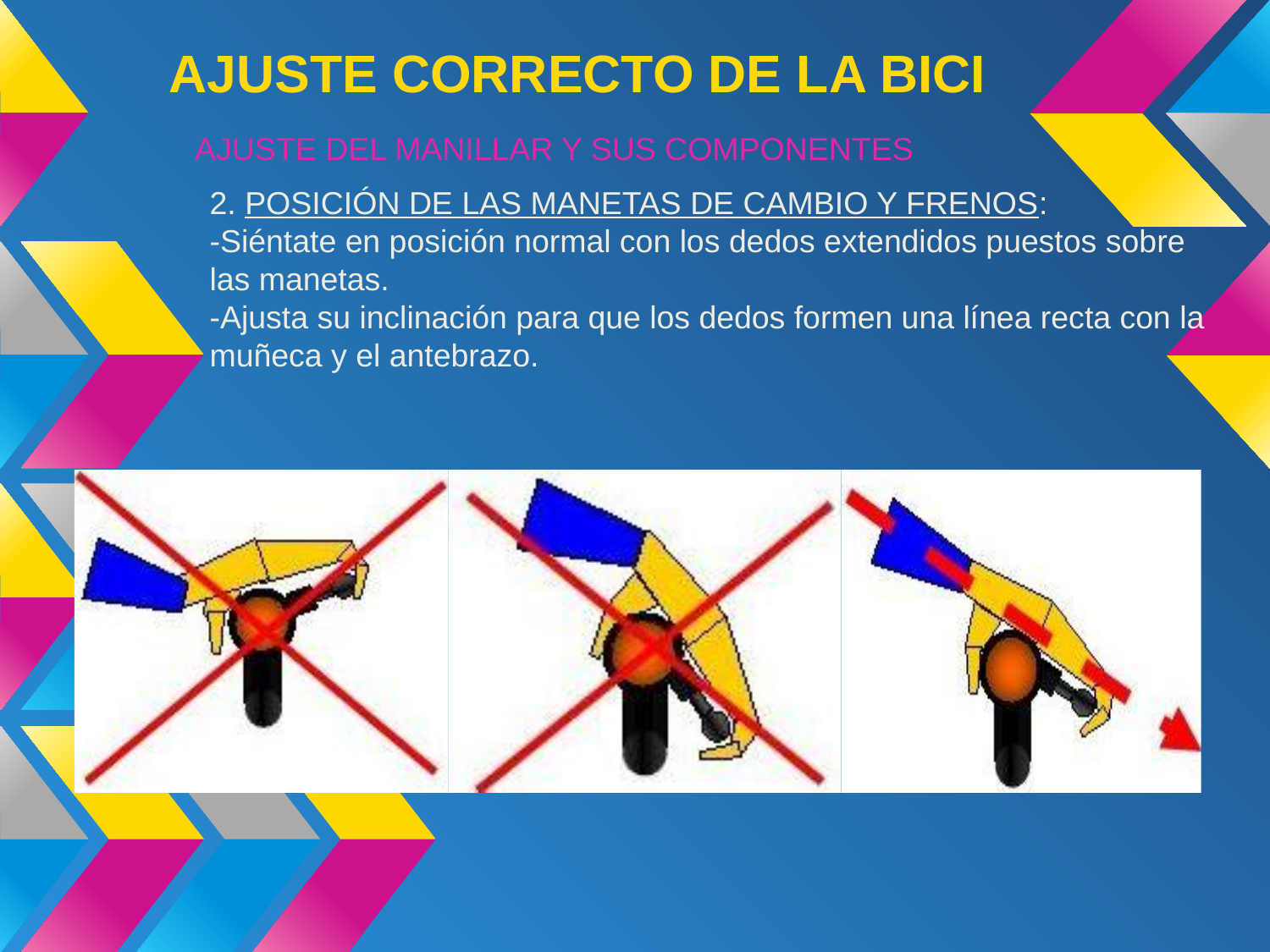

# AJUSTE CORRECTO DE LA BICI
AJUSTE DEL MANILLAR Y SUS COMPONENTES
2. POSICIÓN DE LAS MANETAS DE CAMBIO Y FRENOS:
-Siéntate en posición normal con los dedos extendidos puestos sobre las manetas.
-Ajusta su inclinación para que los dedos formen una línea recta con la muñeca y el antebrazo.